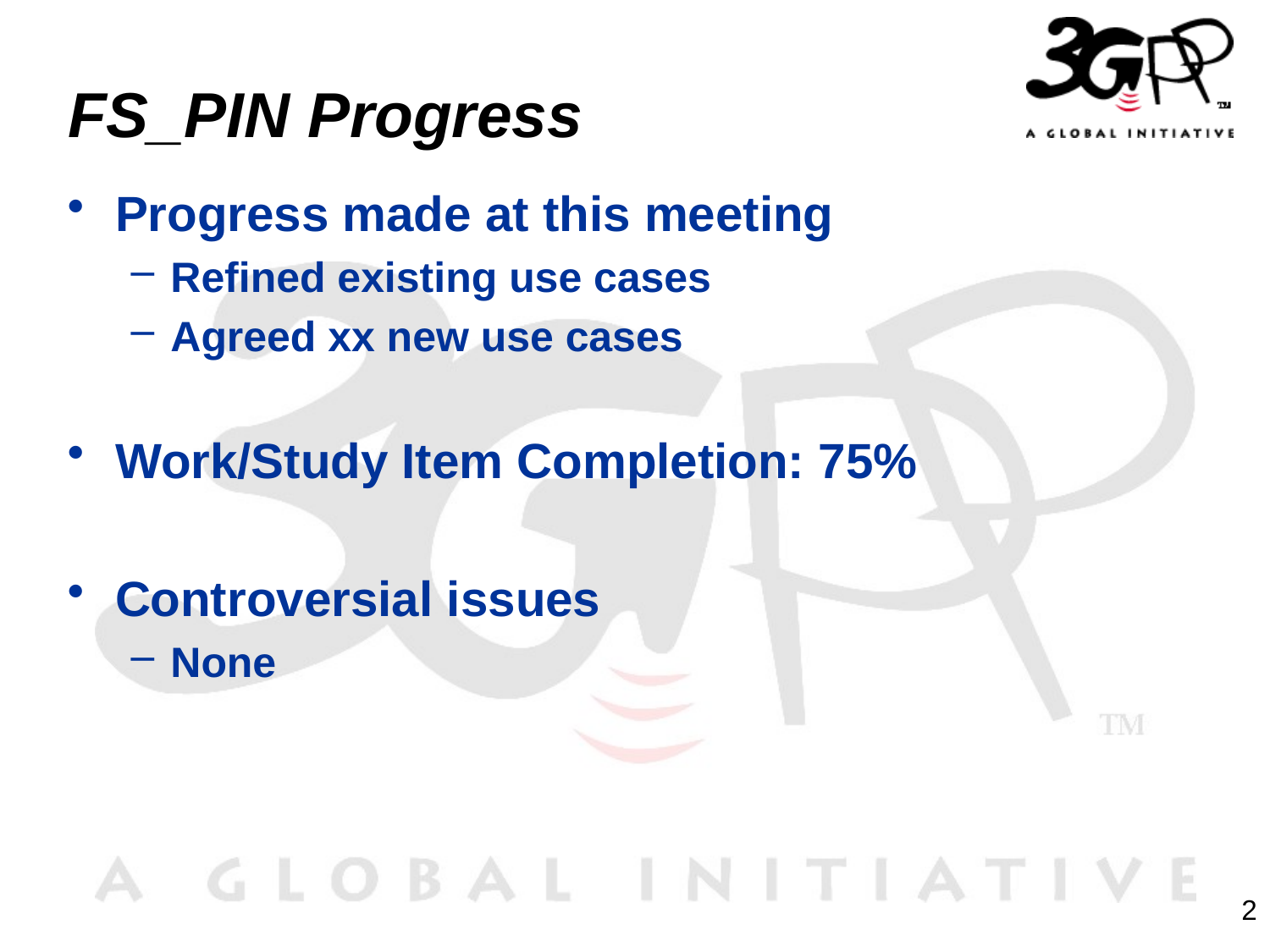

# FS_PIN Progress
Progress made at this meeting
Refined existing use cases
Agreed xx new use cases

Work/Study Item Completion: 75%

Controversial issues
None
2